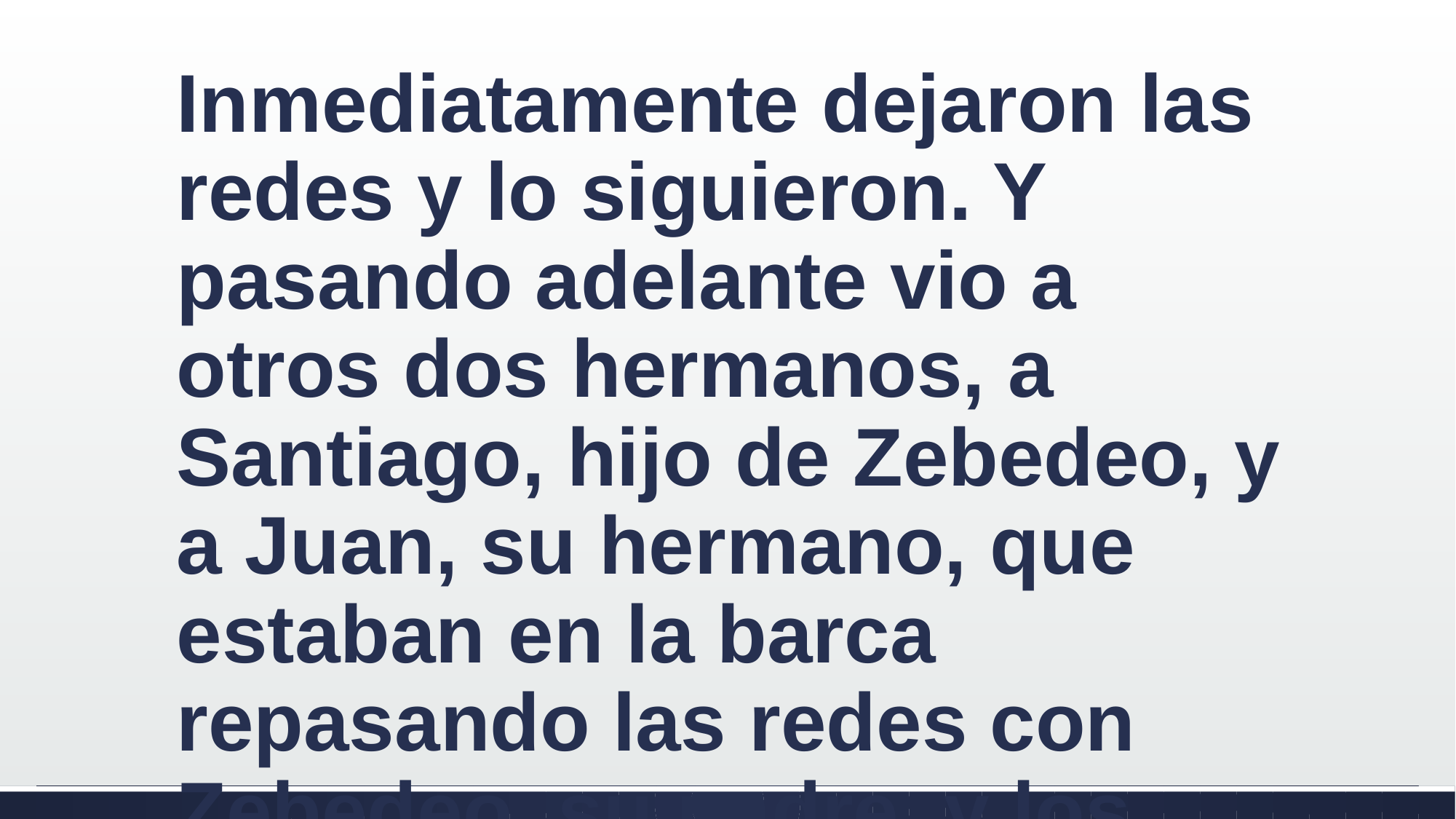

#
Inmediatamente dejaron las redes y lo siguieron. Y pasando adelante vio a otros dos hermanos, a Santiago, hijo de Zebedeo, y a Juan, su hermano, que estaban en la barca repasando las redes con Zebedeo, su padre, y los llamó.